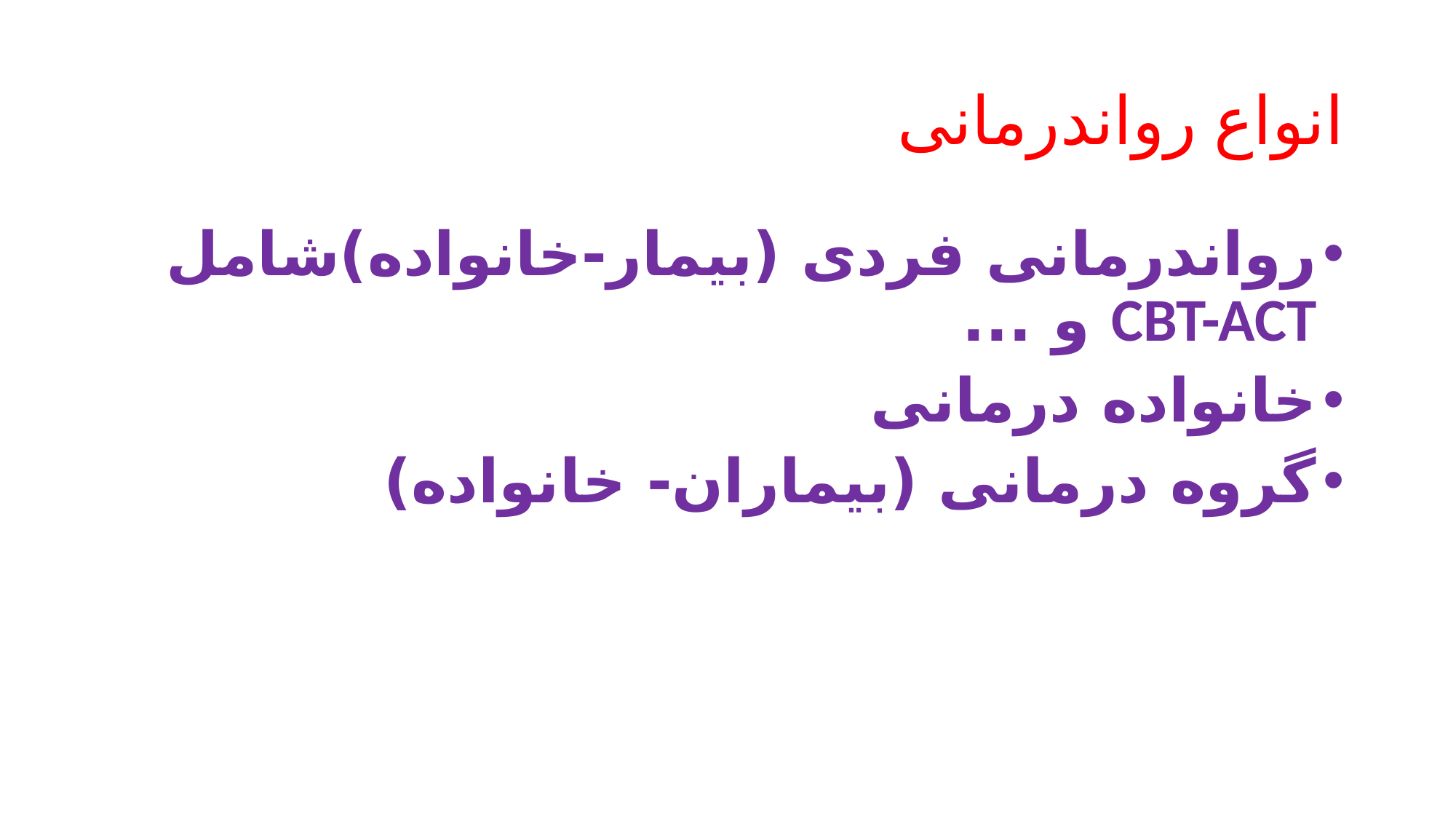

# انواع رواندرمانی
رواندرمانی فردی (بیمار-خانواده)شامل CBT-ACT و ...
خانواده درمانی
گروه درمانی (بیماران- خانواده)